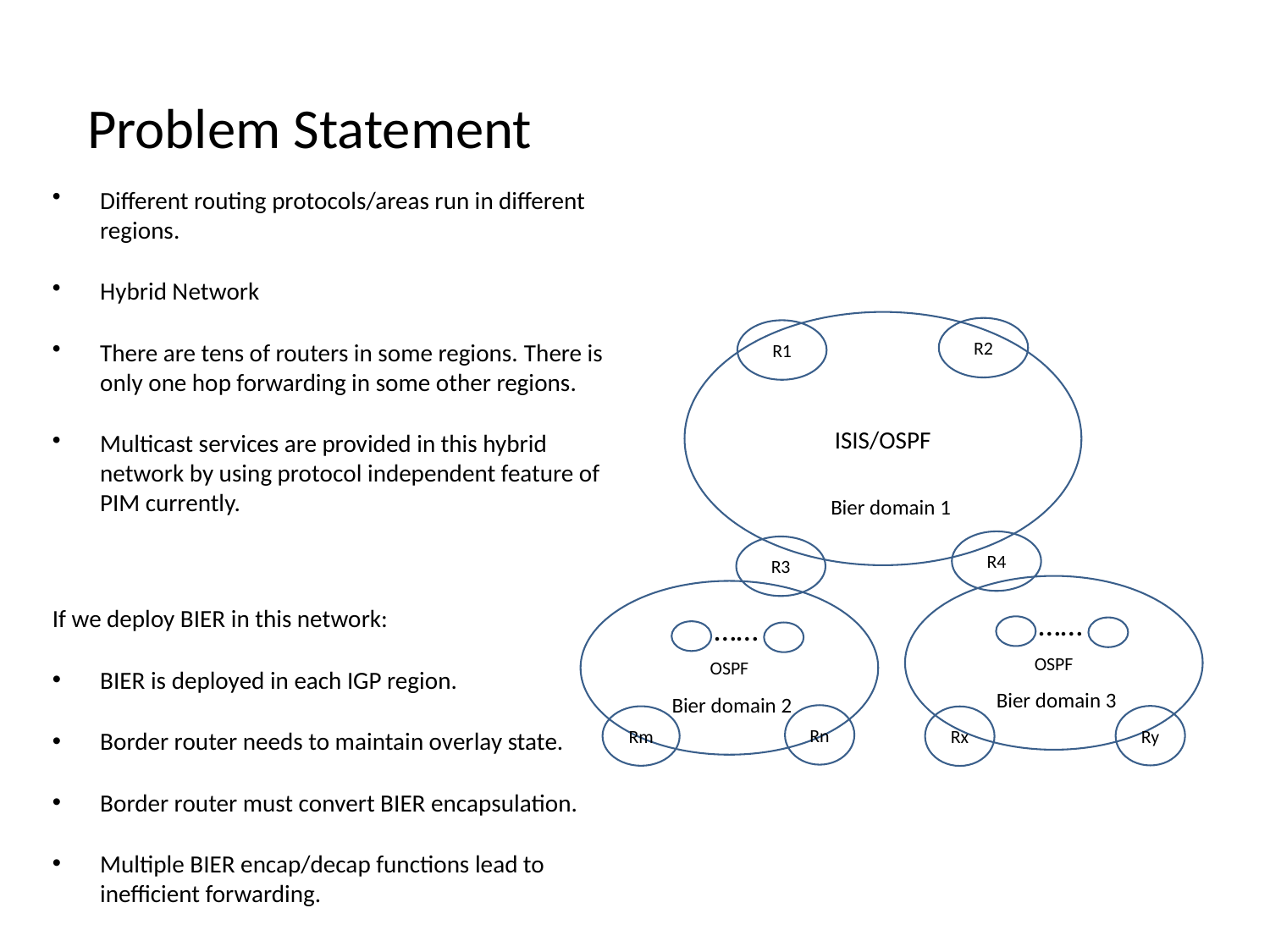

Problem Statement
Different routing protocols/areas run in different regions.
Hybrid Network
There are tens of routers in some regions. There is only one hop forwarding in some other regions.
Multicast services are provided in this hybrid network by using protocol independent feature of PIM currently.

If we deploy BIER in this network:
BIER is deployed in each IGP region.
Border router needs to maintain overlay state.
Border router must convert BIER encapsulation.
Multiple BIER encap/decap functions lead to  inefficient forwarding.

ISIS/OSPF
R2
R1
Bier domain 1
R4
R3
OSPF
OSPF
……
……

Bier domain 3
Bier domain 2
Rn
Ry
Rm
Rx